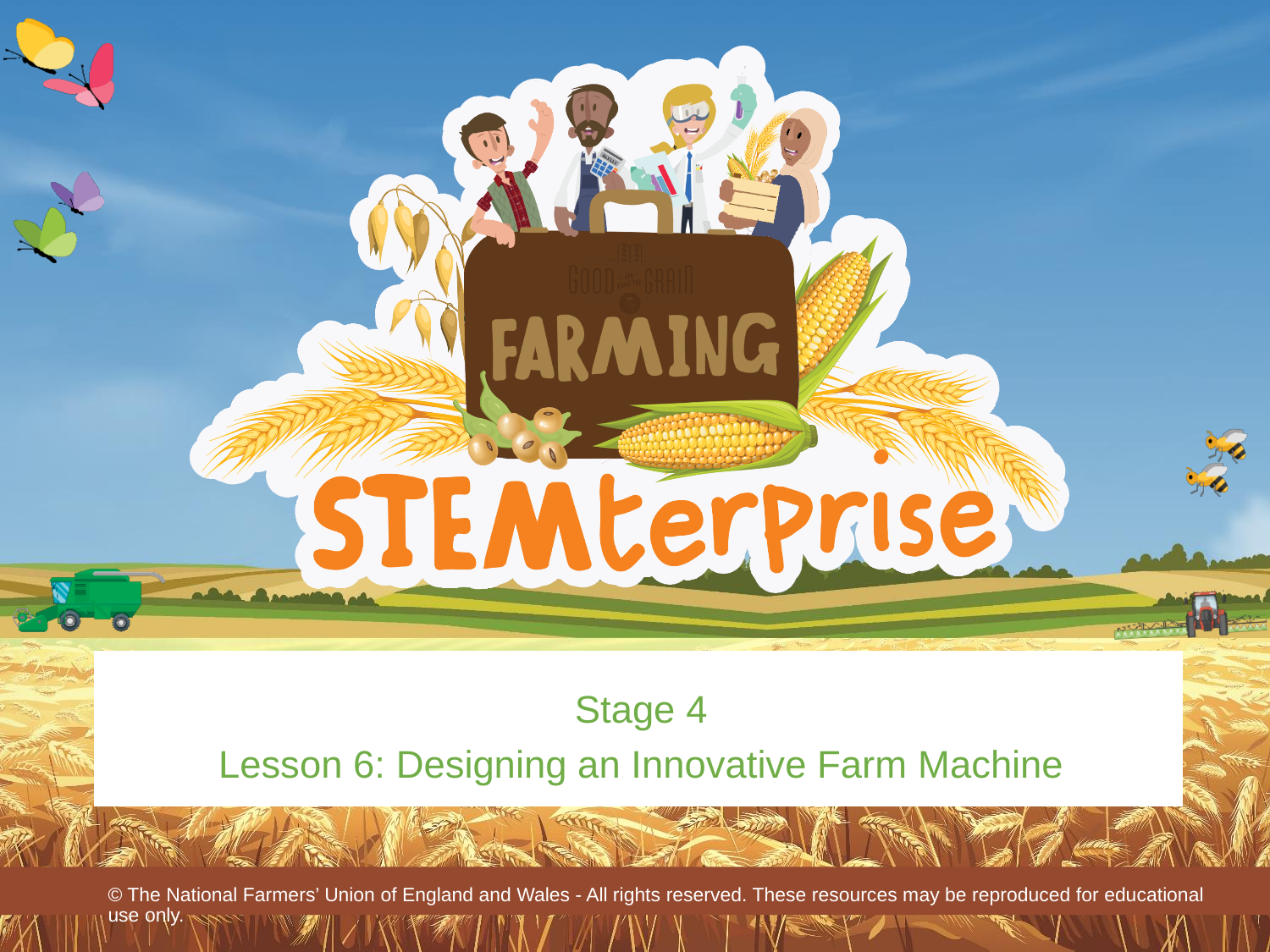

Stage 4
Lesson 6: Designing an Innovative Farm Machine

© The National Farmers’ Union of England and Wales - All rights reserved. These resources may be reproduced for educational use only.